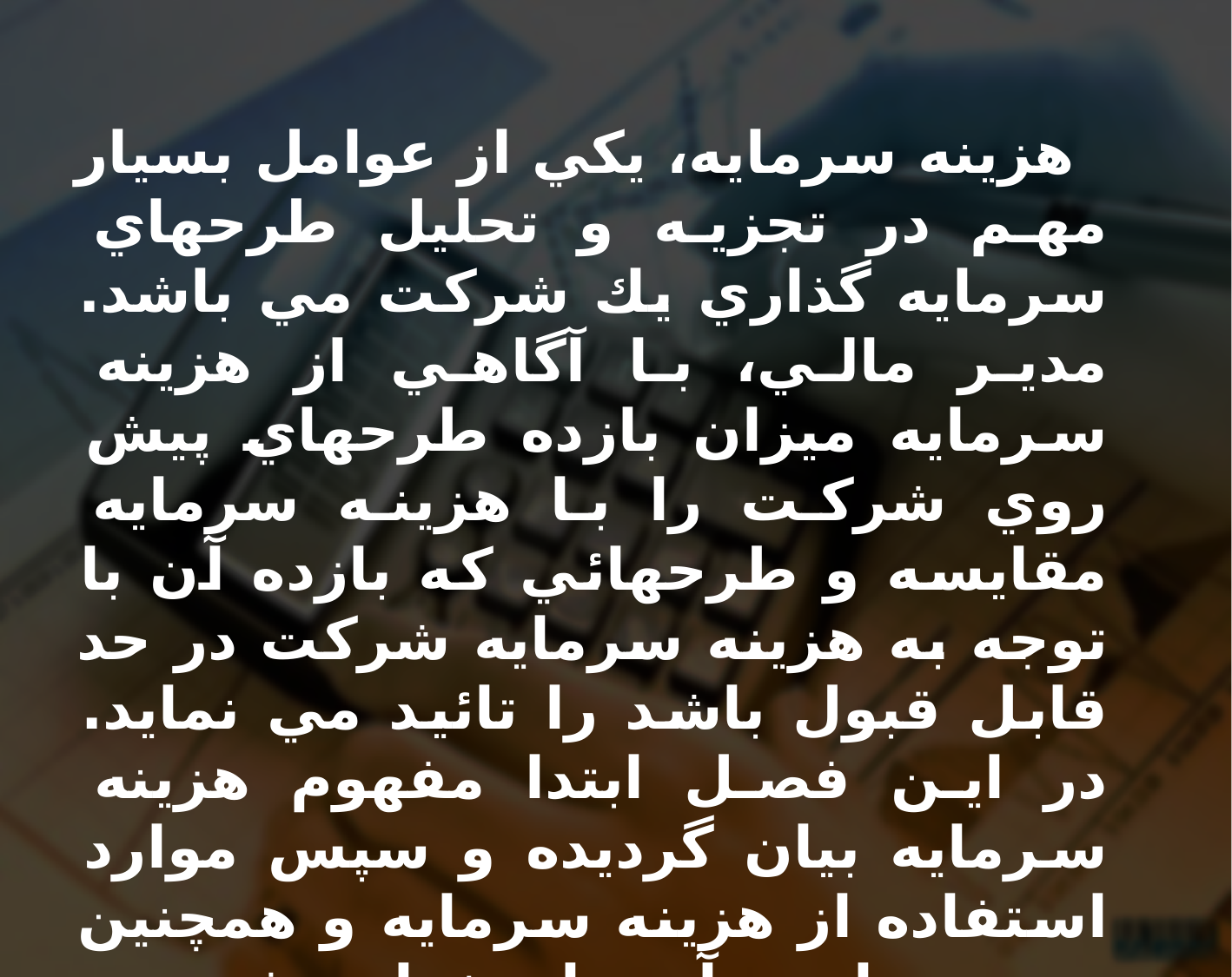

هزينه سرمايه، يكي از عوامل بسيار مهم در تجزيه و تحليل طرحهاي سرمايه گذاري يك شركت مي باشد. مدير مالي، با آگاهي از هزينه سرمايه ميزان بازده طرحهاي پيش روي شركت را با هزينه سرمايه مقايسه و طرحهائي كه بازده آن با توجه به هزينه سرمايه شركت در حد قابل قبول باشد را تائيد مي نمايد. در اين فصل ابتدا مفهوم هزينه سرمايه بيان گرديده و سپس موارد استفاده از هزينه سرمايه و همچنين نحوه محاسبه آن بيان خواهد شد.